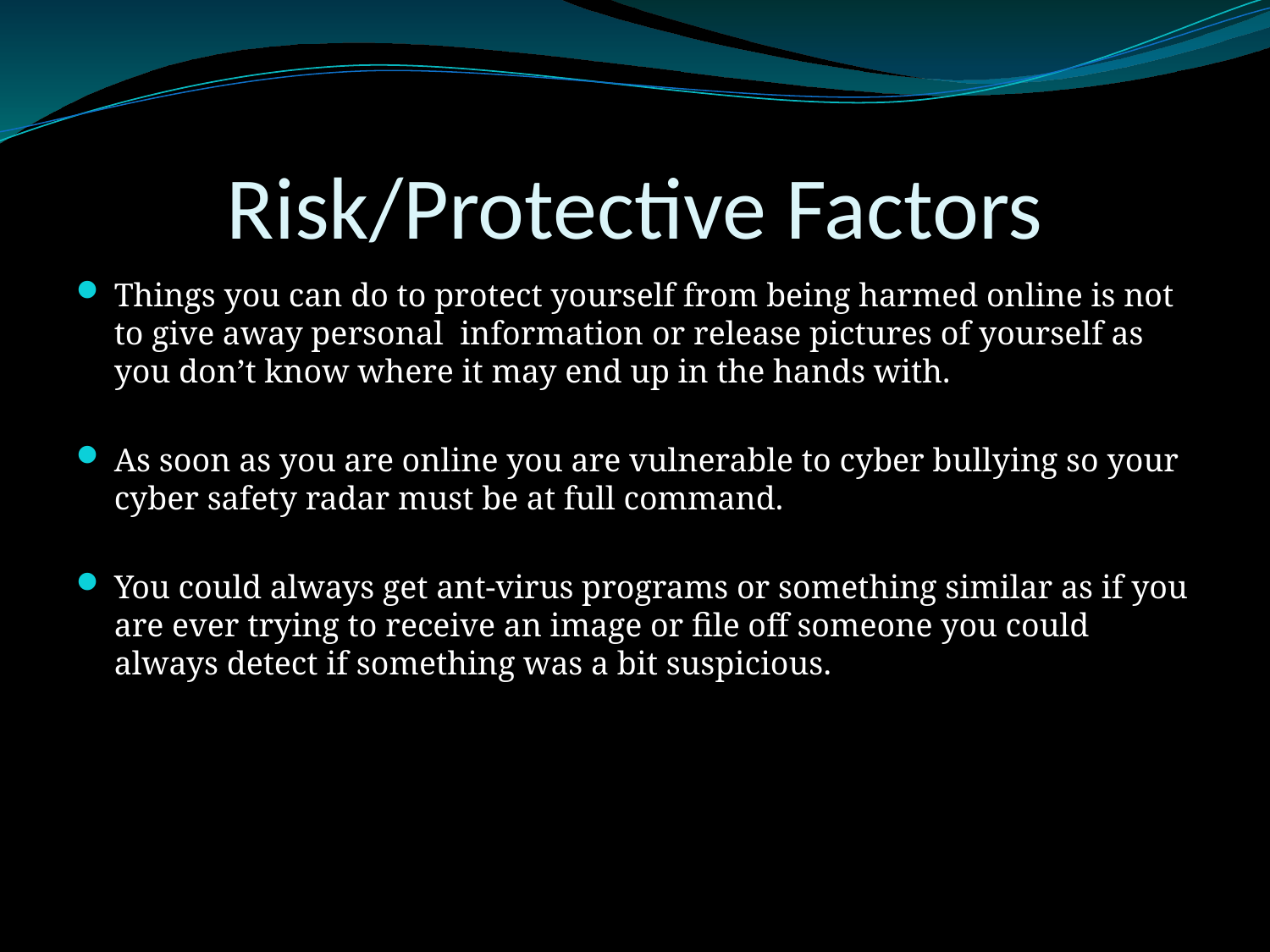

# Risk/Protective Factors
Things you can do to protect yourself from being harmed online is not to give away personal  information or release pictures of yourself as you don’t know where it may end up in the hands with.

As soon as you are online you are vulnerable to cyber bullying so your cyber safety radar must be at full command.

You could always get ant-virus programs or something similar as if you are ever trying to receive an image or file off someone you could always detect if something was a bit suspicious.